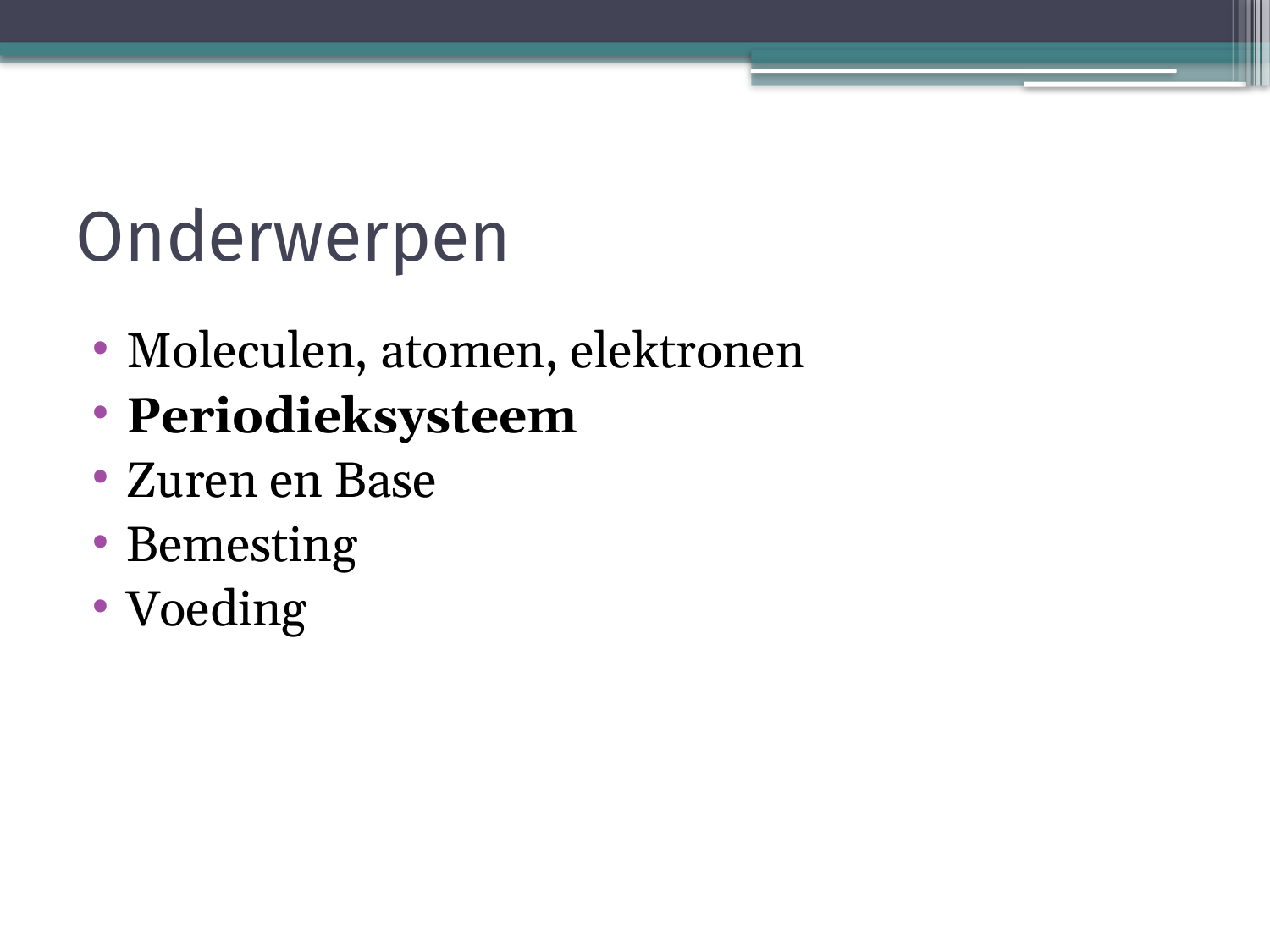

# Onderwerpen
Moleculen, atomen, elektronen
Periodieksysteem
Zuren en Base
Bemesting
Voeding